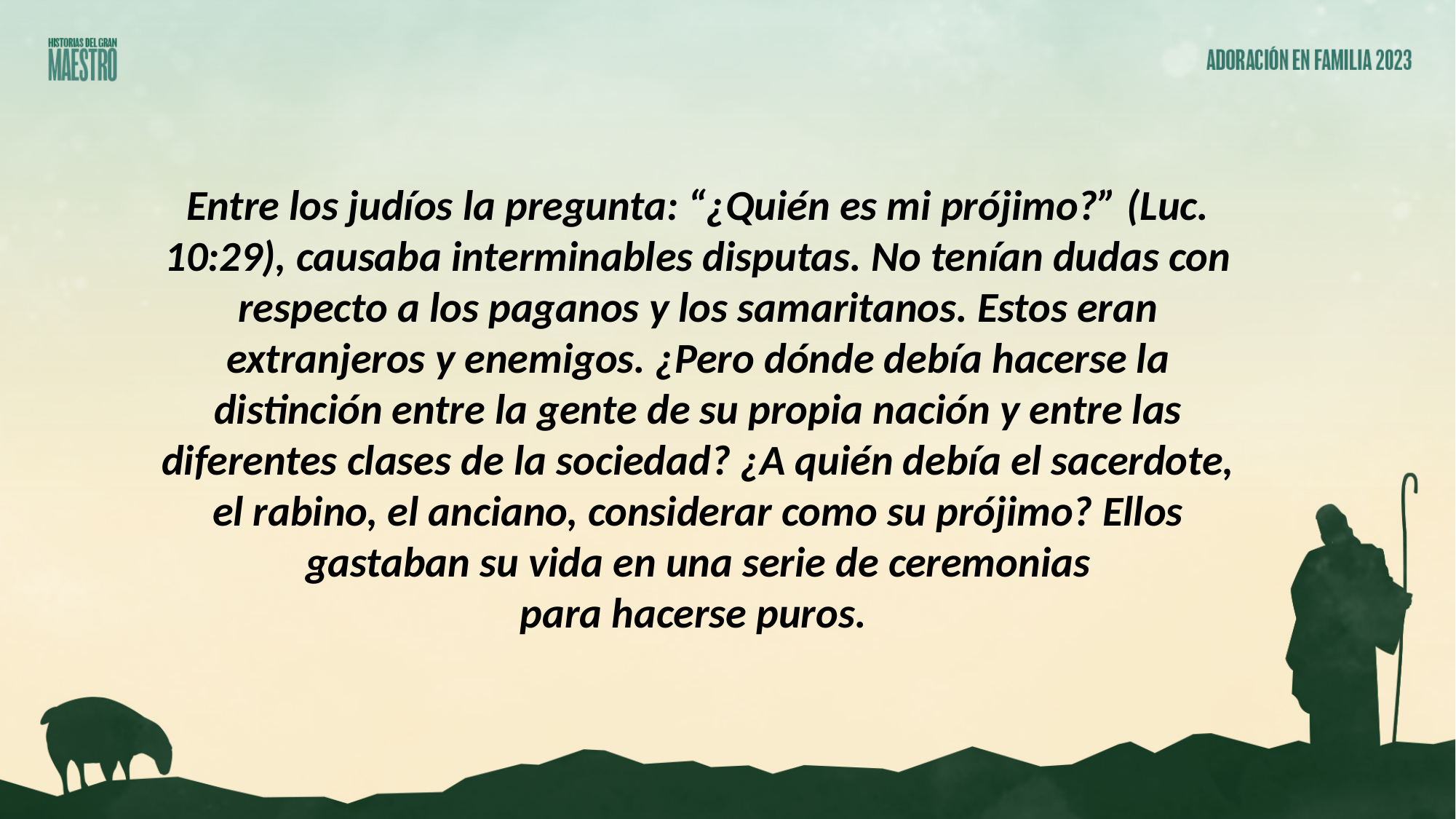

Entre los judíos la pregunta: “¿Quién es mi prójimo?” (Luc. 10:29), causaba interminables disputas. No tenían dudas con respecto a los paganos y los samaritanos. Estos eran extranjeros y enemigos. ¿Pero dónde debía hacerse la distinción entre la gente de su propia nación y entre las diferentes clases de la sociedad? ¿A quién debía el sacerdote, el rabino, el anciano, considerar como su prójimo? Ellos
gastaban su vida en una serie de ceremonias
para hacerse puros.